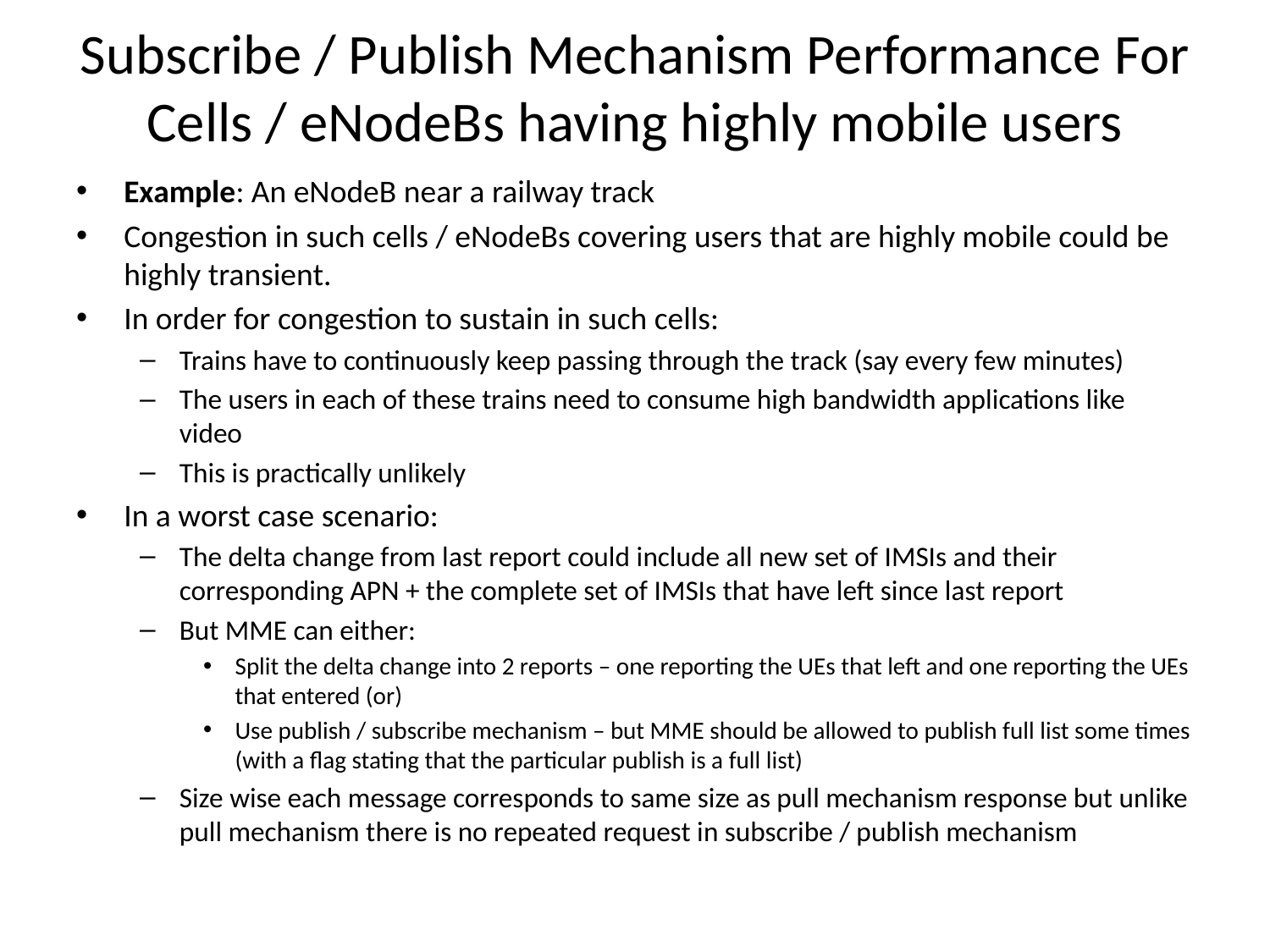

# Subscribe / Publish Mechanism Performance For Cells / eNodeBs having highly mobile users
Example: An eNodeB near a railway track
Congestion in such cells / eNodeBs covering users that are highly mobile could be highly transient.
In order for congestion to sustain in such cells:
Trains have to continuously keep passing through the track (say every few minutes)
The users in each of these trains need to consume high bandwidth applications like video
This is practically unlikely
In a worst case scenario:
The delta change from last report could include all new set of IMSIs and their corresponding APN + the complete set of IMSIs that have left since last report
But MME can either:
Split the delta change into 2 reports – one reporting the UEs that left and one reporting the UEs that entered (or)
Use publish / subscribe mechanism – but MME should be allowed to publish full list some times (with a flag stating that the particular publish is a full list)
Size wise each message corresponds to same size as pull mechanism response but unlike pull mechanism there is no repeated request in subscribe / publish mechanism